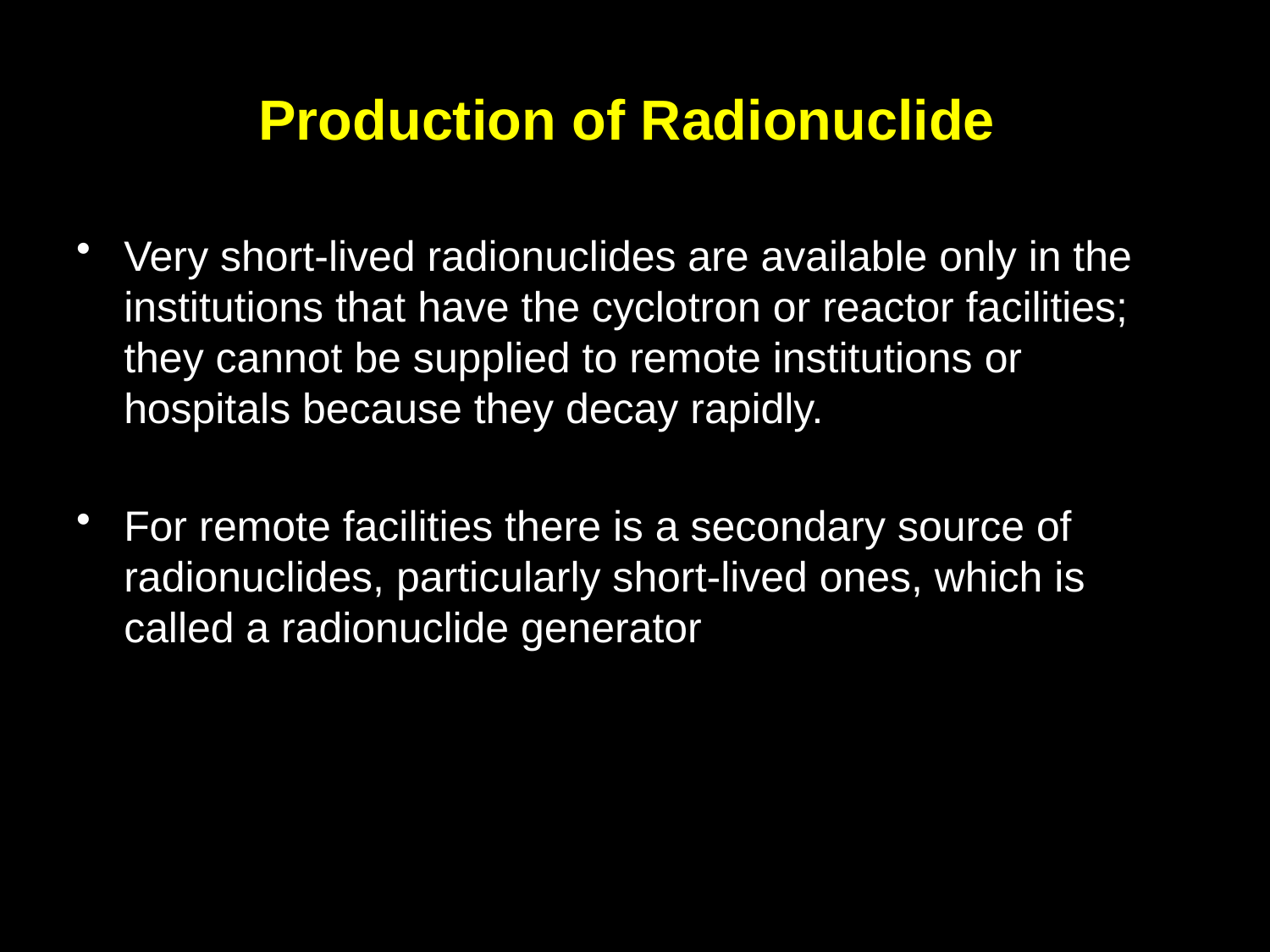

# Production of Radionuclide
Very short-lived radionuclides are available only in the institutions that have the cyclotron or reactor facilities; they cannot be supplied to remote institutions or hospitals because they decay rapidly.

For remote facilities there is a secondary source of radionuclides, particularly short-lived ones, which is called a radionuclide generator